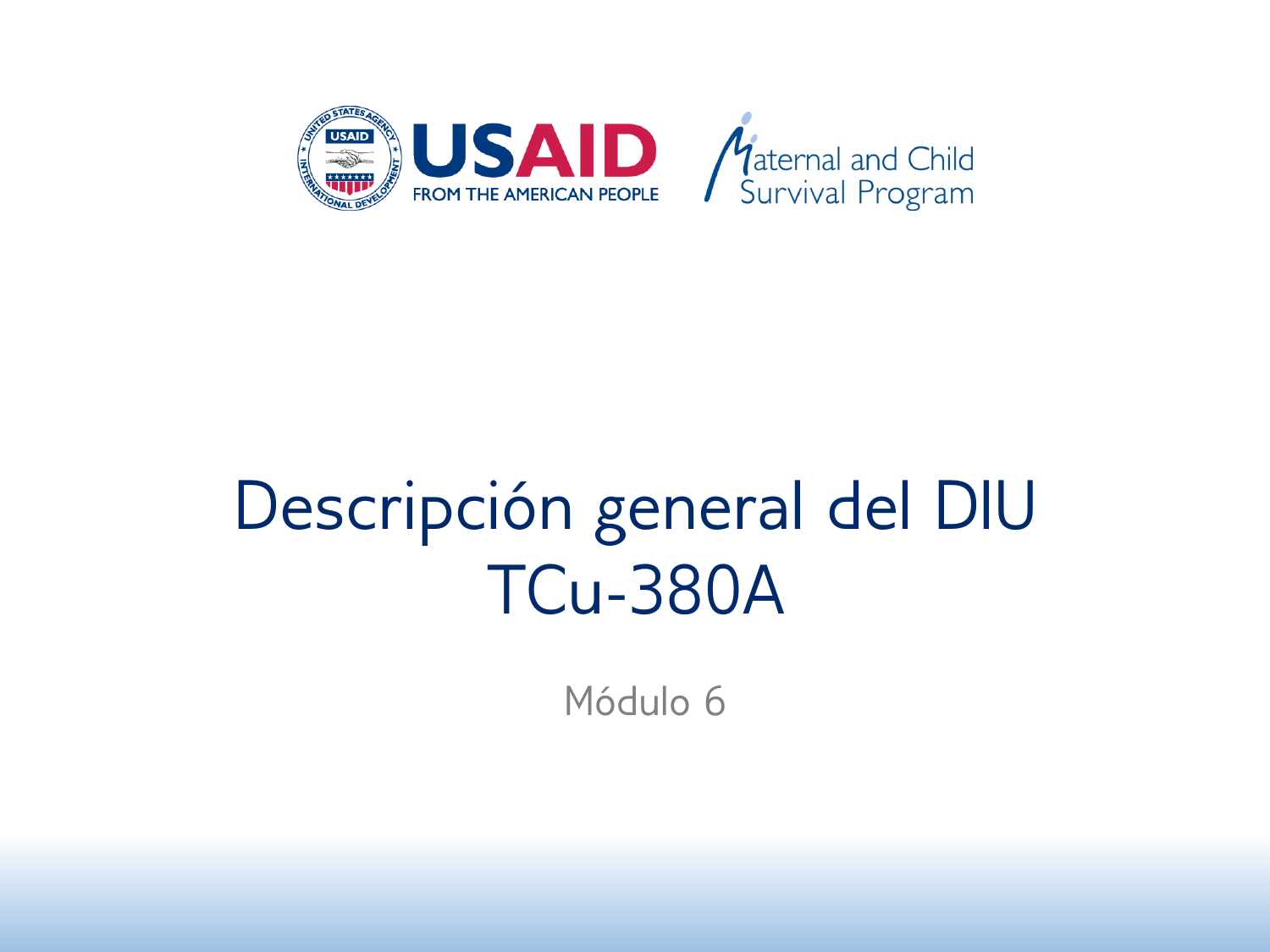

# Descripción general del DIU TCu-380A
Módulo 6